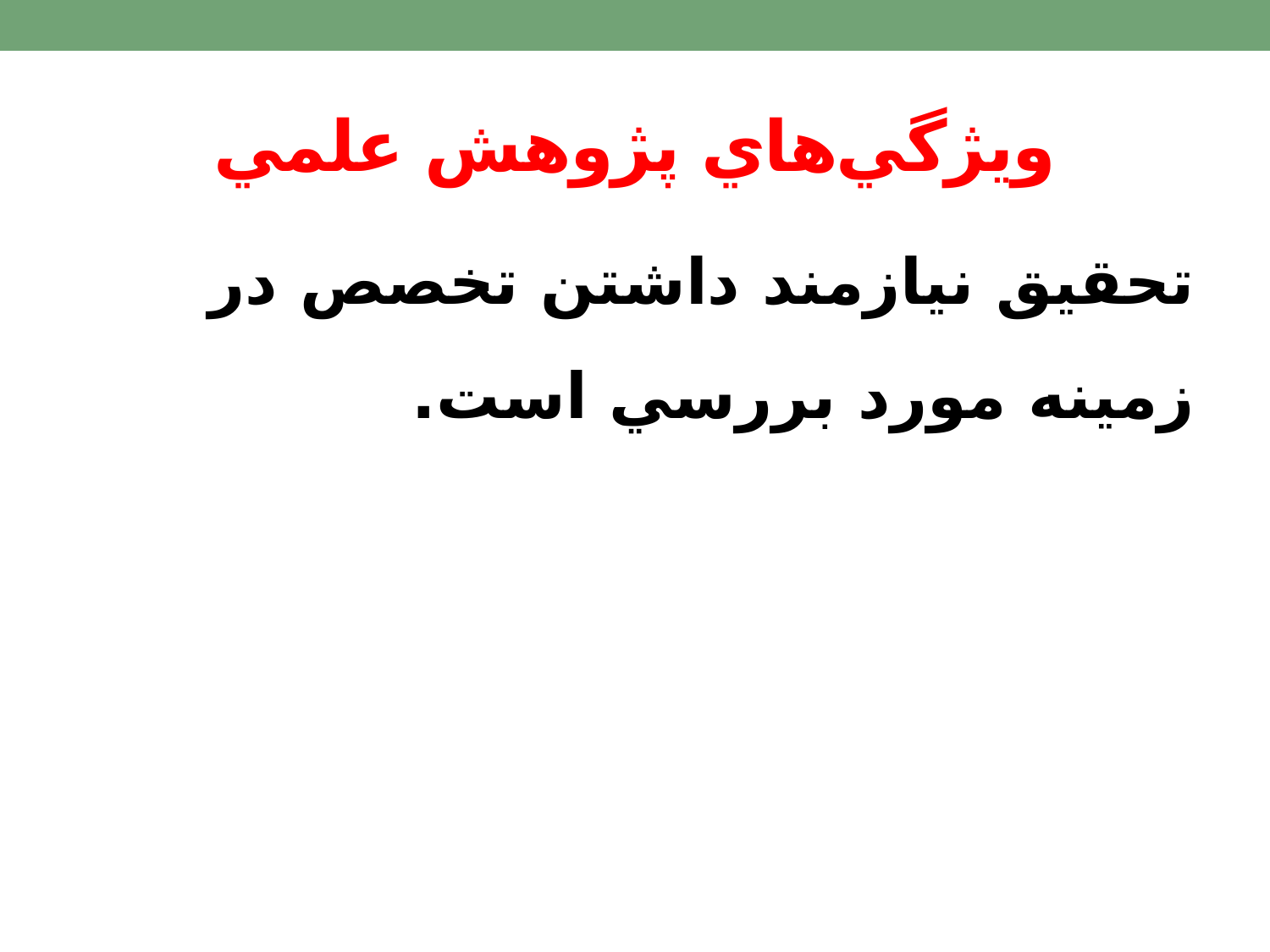

# ويژگي‌هاي پژوهش علمي
تحقيق نيازمند داشتن تخصص در زمينه مورد بررسي است.